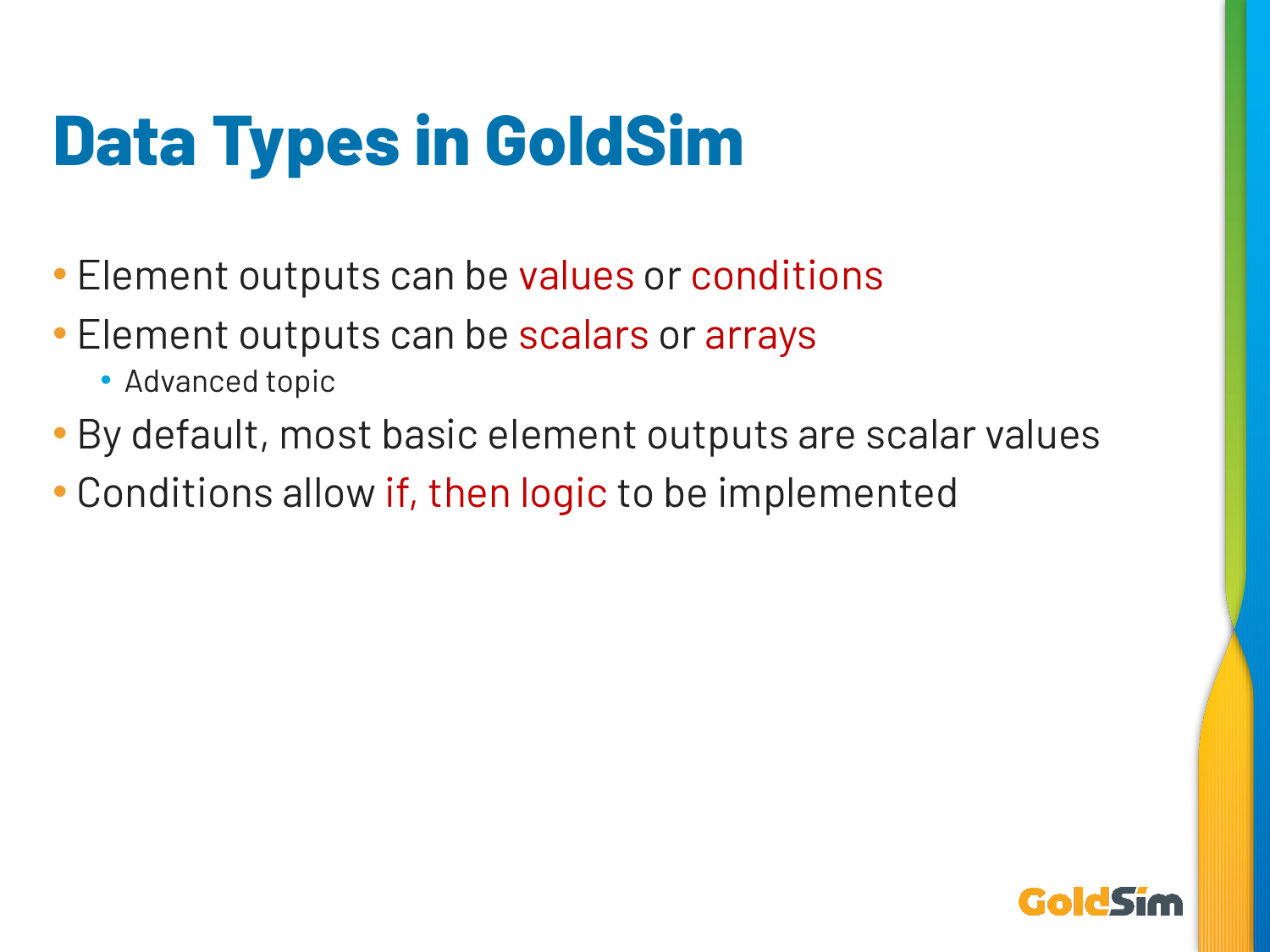

# Data Types in GoldSim
Element outputs can be values or conditions
Element outputs can be scalars or arrays
Advanced topic
By default, most basic element outputs are scalar values
Conditions allow if, then logic to be implemented

© GoldSim Technology Group LLC, 2023